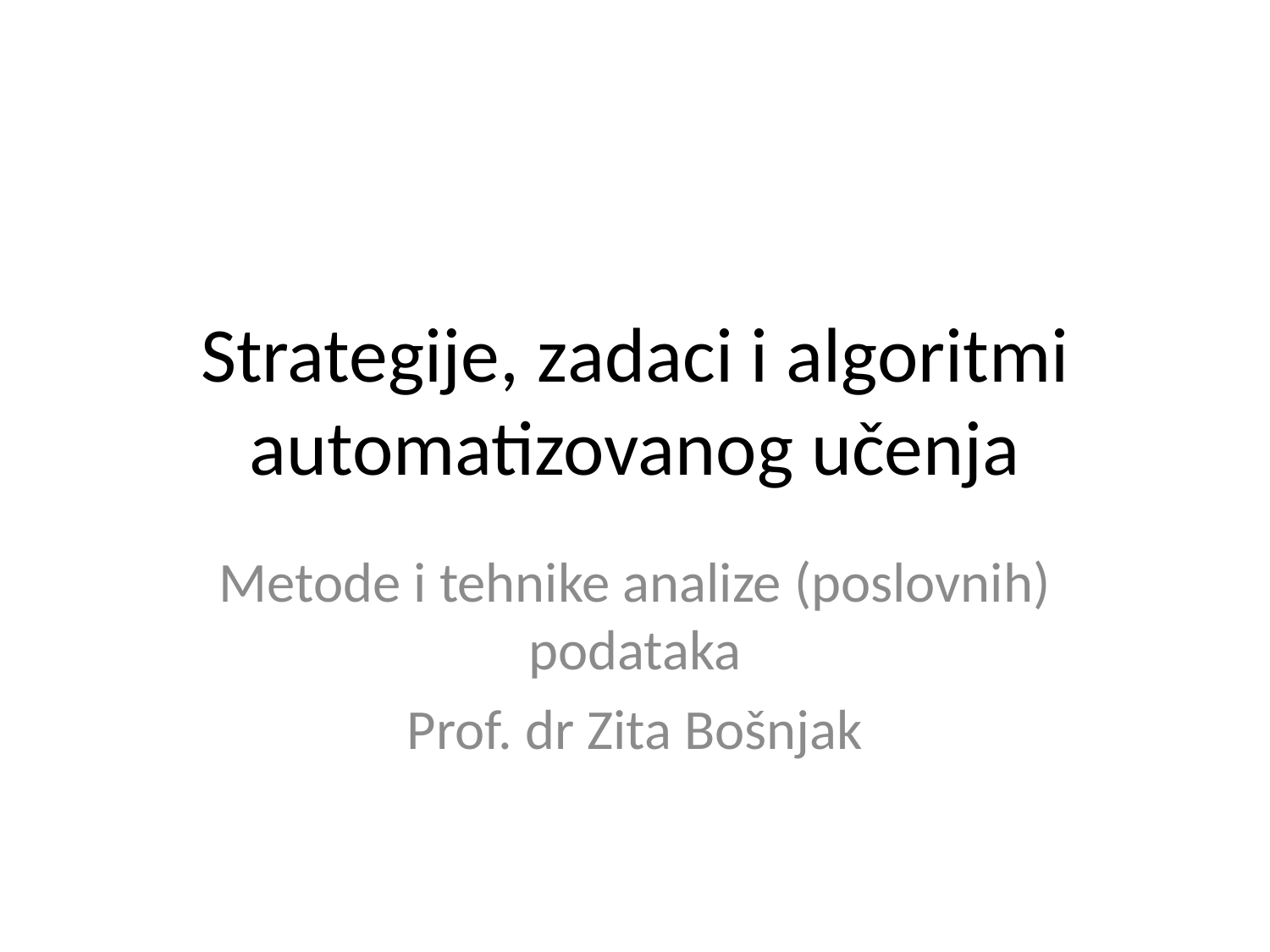

# Strategije, zadaci i algoritmi automatizovanog učenja
Metode i tehnike analize (poslovnih) podataka
Prof. dr Zita Bošnjak